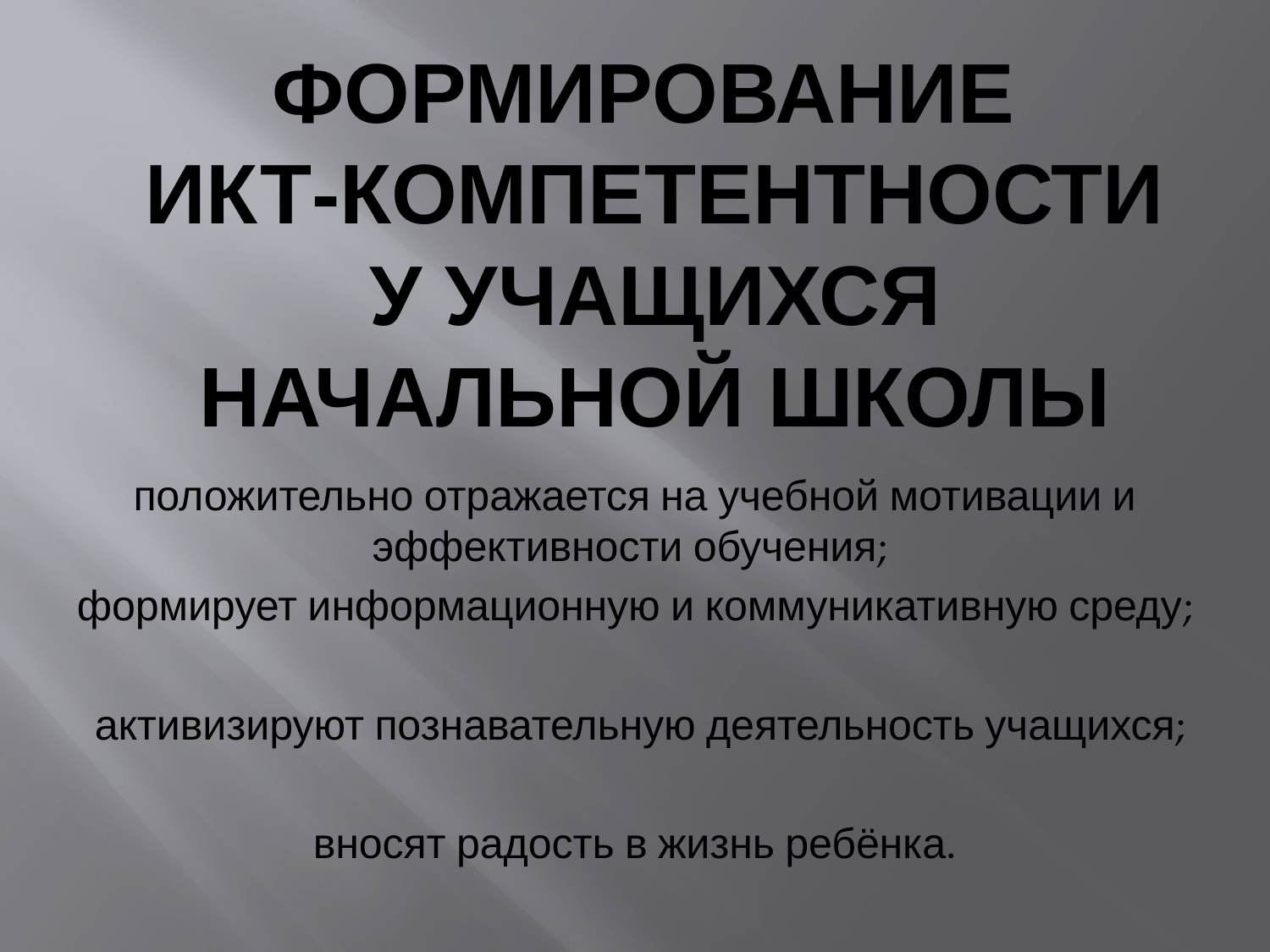

# Формирование ИКТ-компетентности у учащихся начальной школы
положительно отражается на учебной мотивации и эффективности обучения;
формирует информационную и коммуникативную среду;

 активизируют познавательную деятельность учащихся;

 вносят радость в жизнь ребёнка.